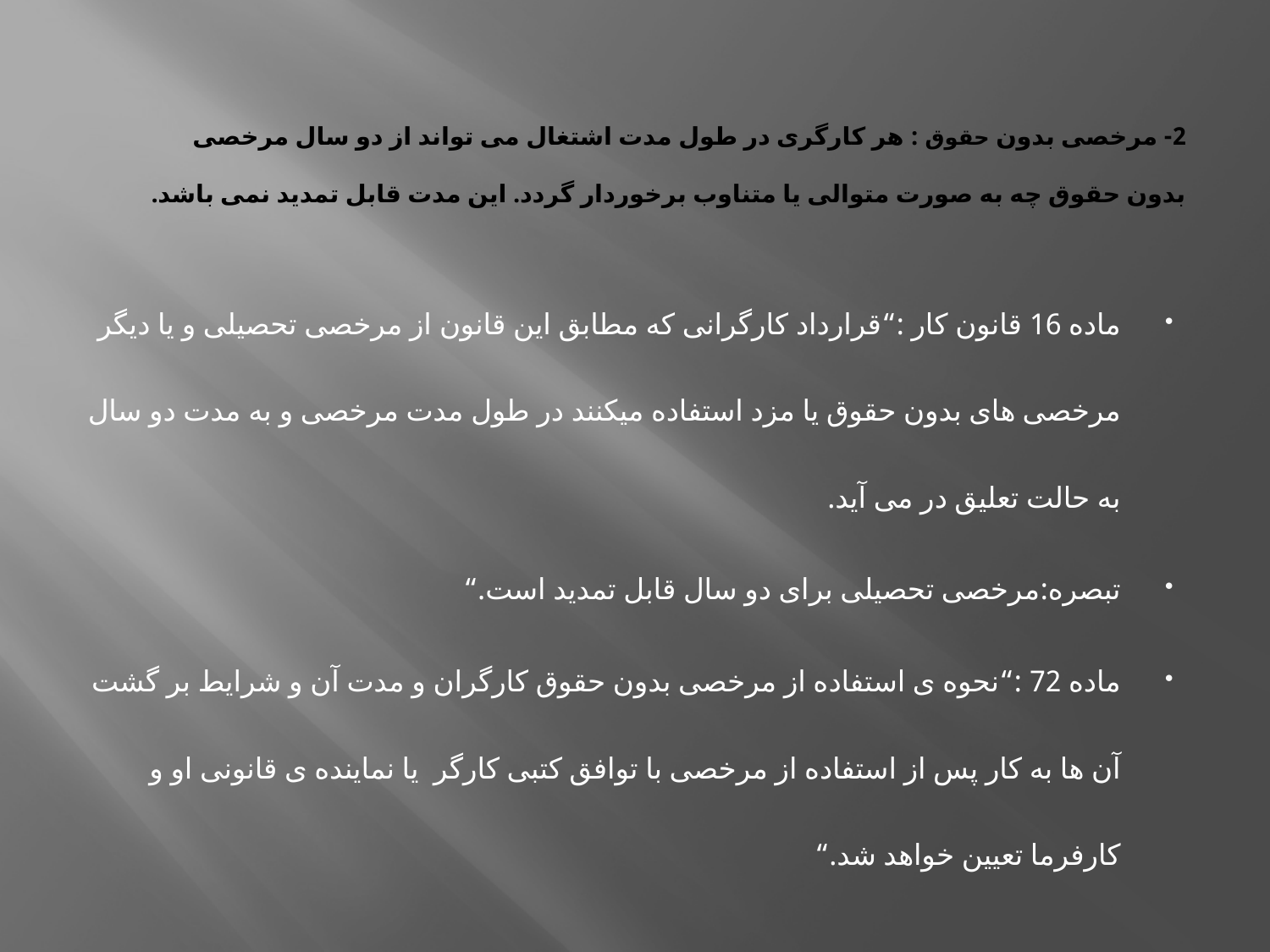

# 2- مرخصی بدون حقوق : هر کارگری در طول مدت اشتغال می تواند از دو سال مرخصی بدون حقوق چه به صورت متوالی یا متناوب برخوردار گردد. این مدت قابل تمدید نمی باشد.
ماده 16 قانون کار :“قرارداد کارگرانی که مطابق این قانون از مرخصی تحصیلی و یا دیگر مرخصی های بدون حقوق یا مزد استفاده میکنند در طول مدت مرخصی و به مدت دو سال به حالت تعلیق در می آید.
تبصره:مرخصی تحصیلی برای دو سال قابل تمدید است.“
ماده 72 :“نحوه ی استفاده از مرخصی بدون حقوق کارگران و مدت آن و شرایط بر گشت آن ها به کار پس از استفاده از مرخصی با توافق کتبی کارگر  یا نماینده ی قانونی او و کارفرما تعیین خواهد شد.“